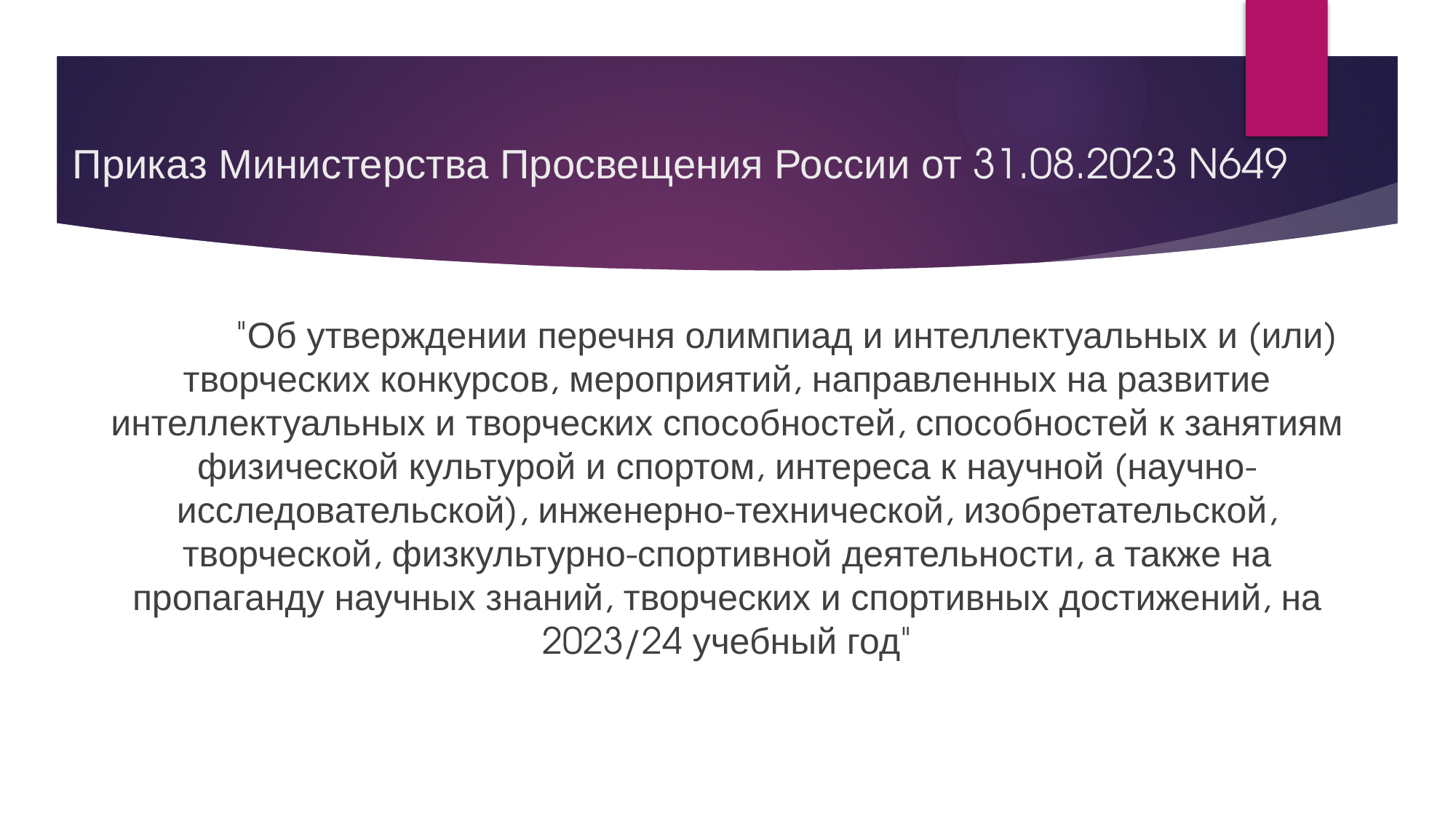

# Приказ Министерства Просвещения России от 31.08.2023 N649
	 "Об утверждении перечня олимпиад и интеллектуальных и (или) творческих конкурсов, мероприятий, направленных на развитие интеллектуальных и творческих способностей, способностей к занятиям физической культурой и спортом, интереса к научной (научно-исследовательской), инженерно-технической, изобретательской, творческой, физкультурно-спортивной деятельности, а также на пропаганду научных знаний, творческих и спортивных достижений, на 2023/24 учебный год"